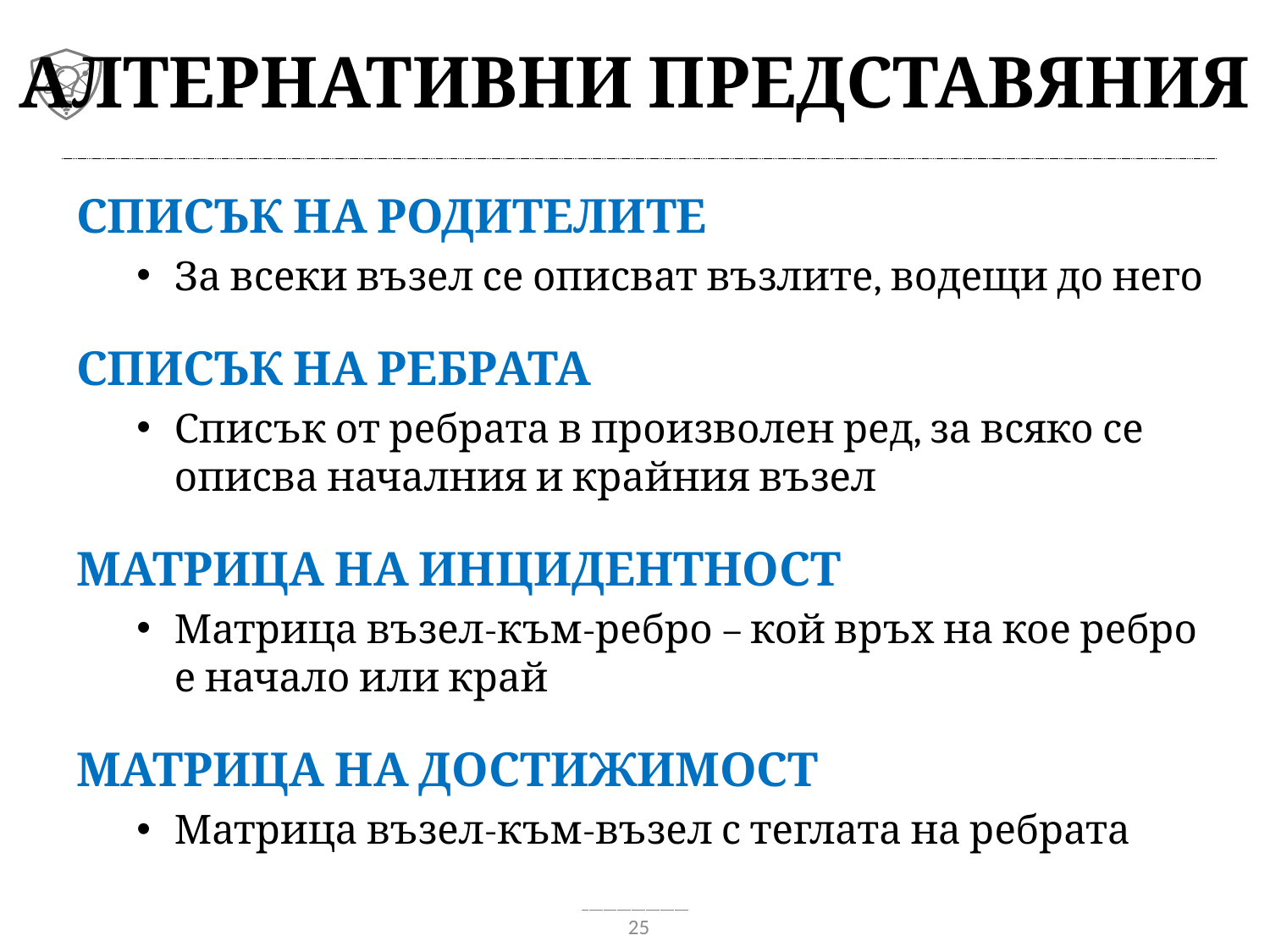

# Алтернативни представяния
Списък на родителите
За всеки възел се описват възлите, водещи до него
Списък на ребрата
Списък от ребрата в произволен ред, за всяко се описва началния и крайния възел
Матрица на инцидентност
Матрица възел-към-ребро – кой връх на кое ребро е начало или край
Матрица на достижимост
Матрица възел-към-възел с теглата на ребрата

25